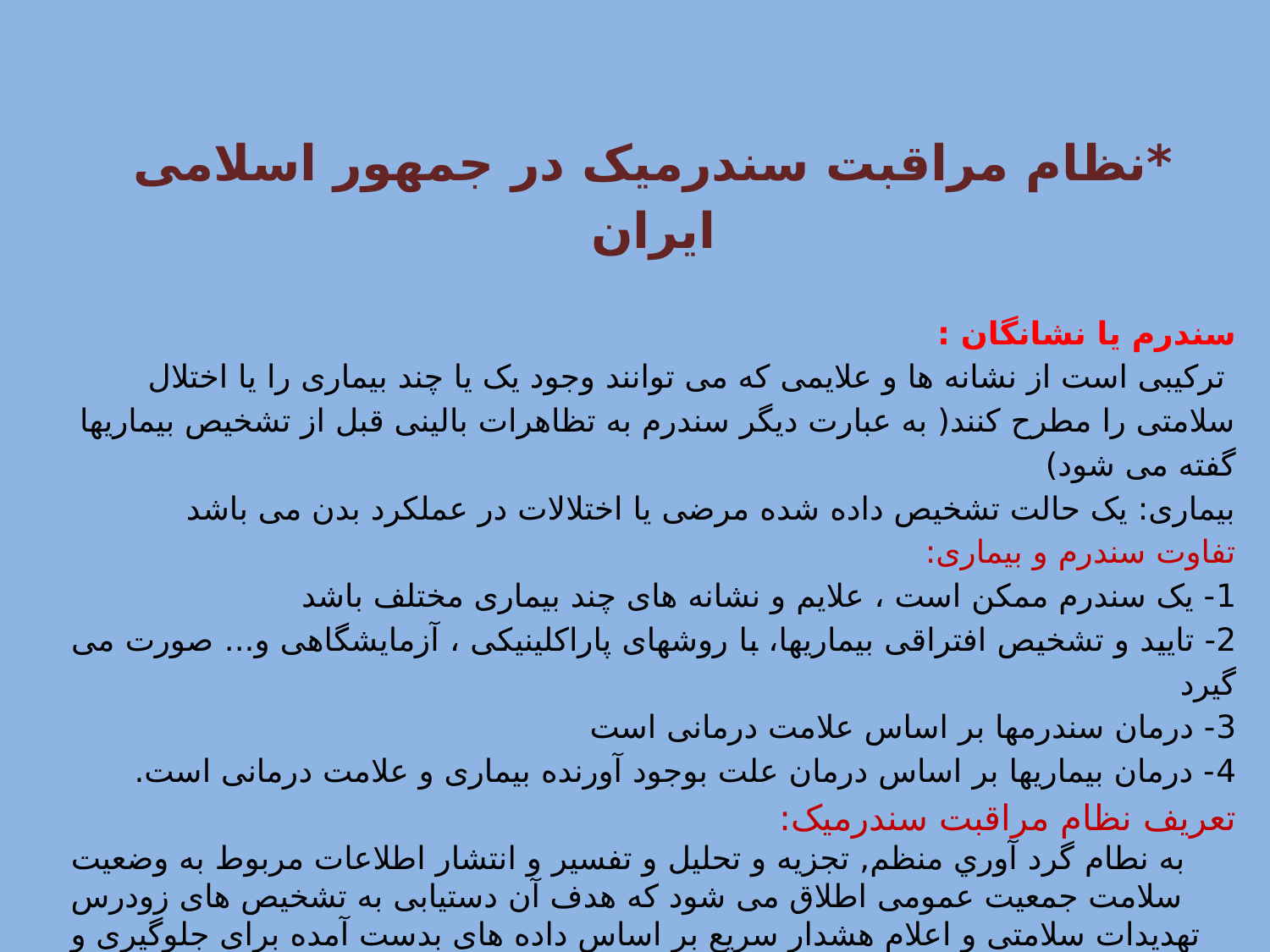

*نظام مراقبت سندرمیک در جمهور اسلامی ایران

سندرم یا نشانگان :
 ترکیبی است از نشانه ها و علایمی که می توانند وجود یک یا چند بیماری را یا اختلال سلامتی را مطرح کنند( به عبارت دیگر سندرم به تظاهرات بالینی قبل از تشخیص بیماریها گفته می شود)
بیماری: یک حالت تشخیص داده شده مرضی یا اختلالات در عملکرد بدن می باشد
تفاوت سندرم و بیماری:
1- یک سندرم ممکن است ، علایم و نشانه های چند بیماری مختلف باشد
2- تایید و تشخیص افتراقی بیماریها، با روشهای پاراکلینیکی ، آزمایشگاهی و... صورت می گیرد
3- درمان سندرمها بر اساس علامت درمانی است
4- درمان بیماریها بر اساس درمان علت بوجود آورنده بیماری و علامت درمانی است.
تعریف نظام مراقبت سندرمیک:
به نطام گرد آوري منظم, تجزيه و تحليل و تفسير و انتشار اطلاعات مربوط به وضعیت سلامت جمعیت عمومی اطلاق می شود که هدف آن دستیابی به تشخیص های زودرس تهدیدات سلامتی و اعلام هشدار سریع بر اساس داده های بدست آمده برای جلوگیری و کنترل طغیان بیماری ها در جامعه و افزایش قابلیت باسخگویی و واکنش سریع سیستم سلامت می باشد.